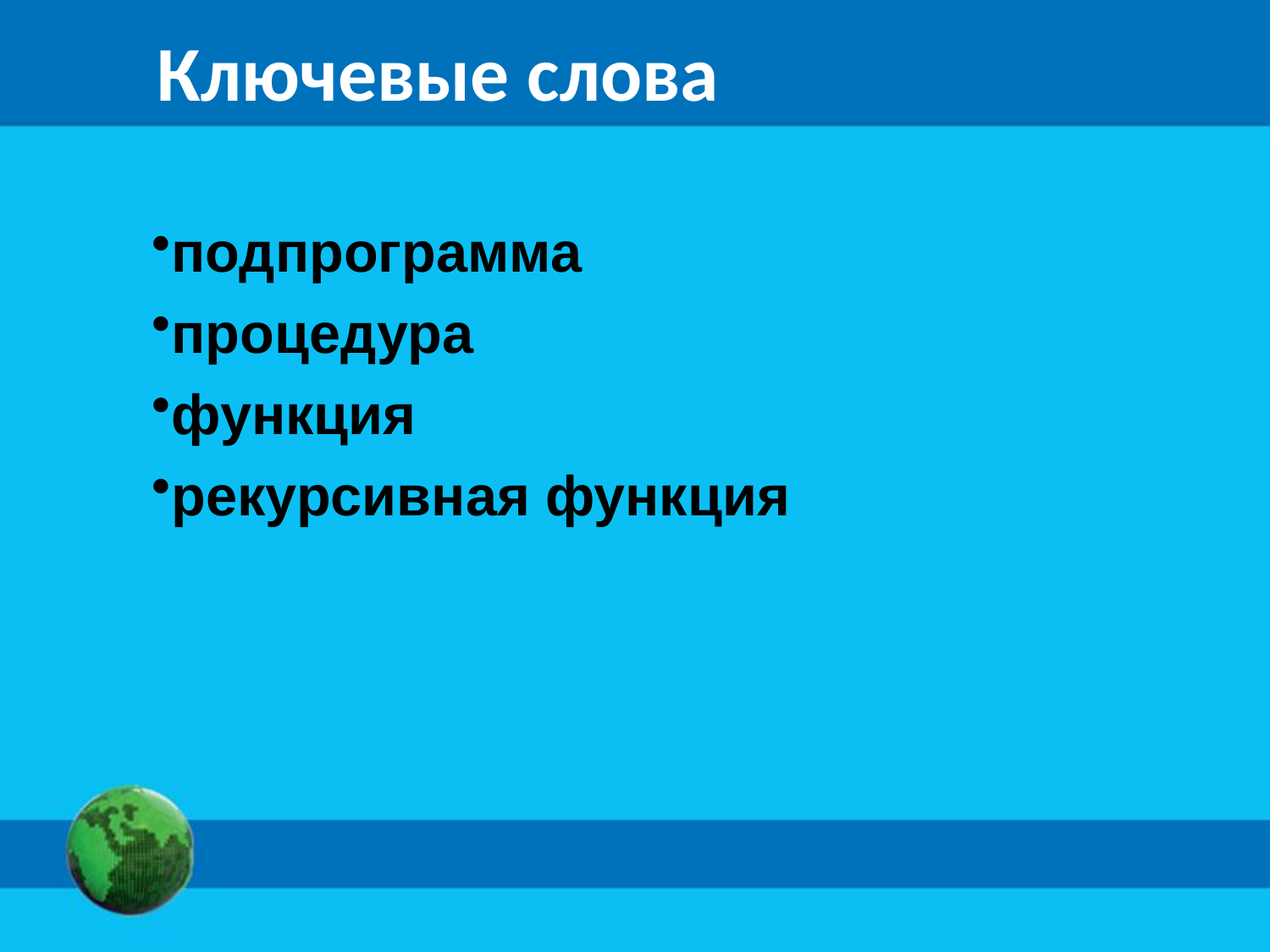

Ключевые слова
подпрограмма
процедура
функция
рекурсивная функция